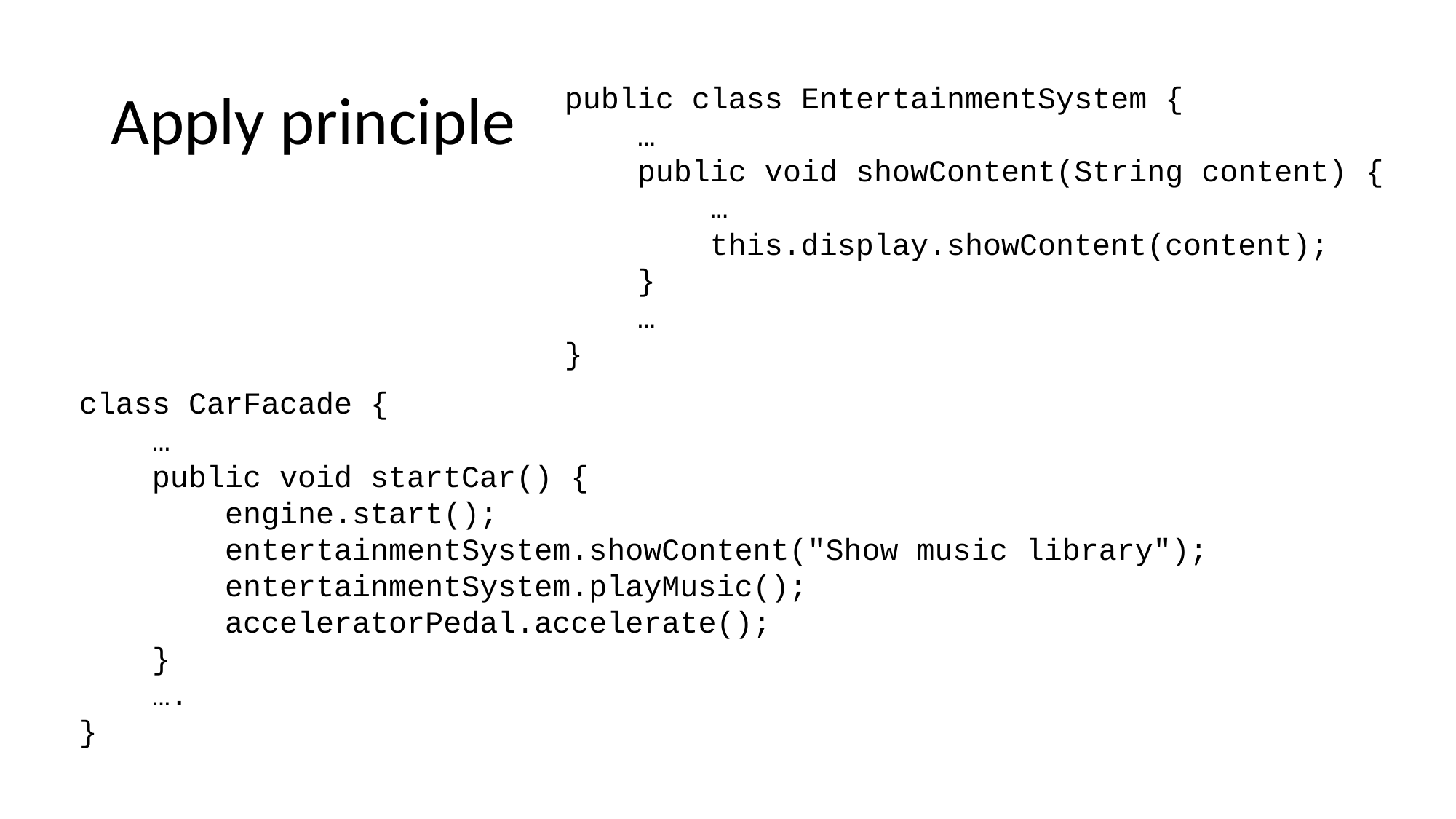

# Apply principle
public class EntertainmentSystem {
    …
    public void showContent(String content) {
        …
        this.display.showContent(content);
    }
    …
}
class CarFacade {
    …
    public void startCar() {
        engine.start();
        entertainmentSystem.showContent("Show music library");
        entertainmentSystem.playMusic();
        acceleratorPedal.accelerate();
    }
    ….
}